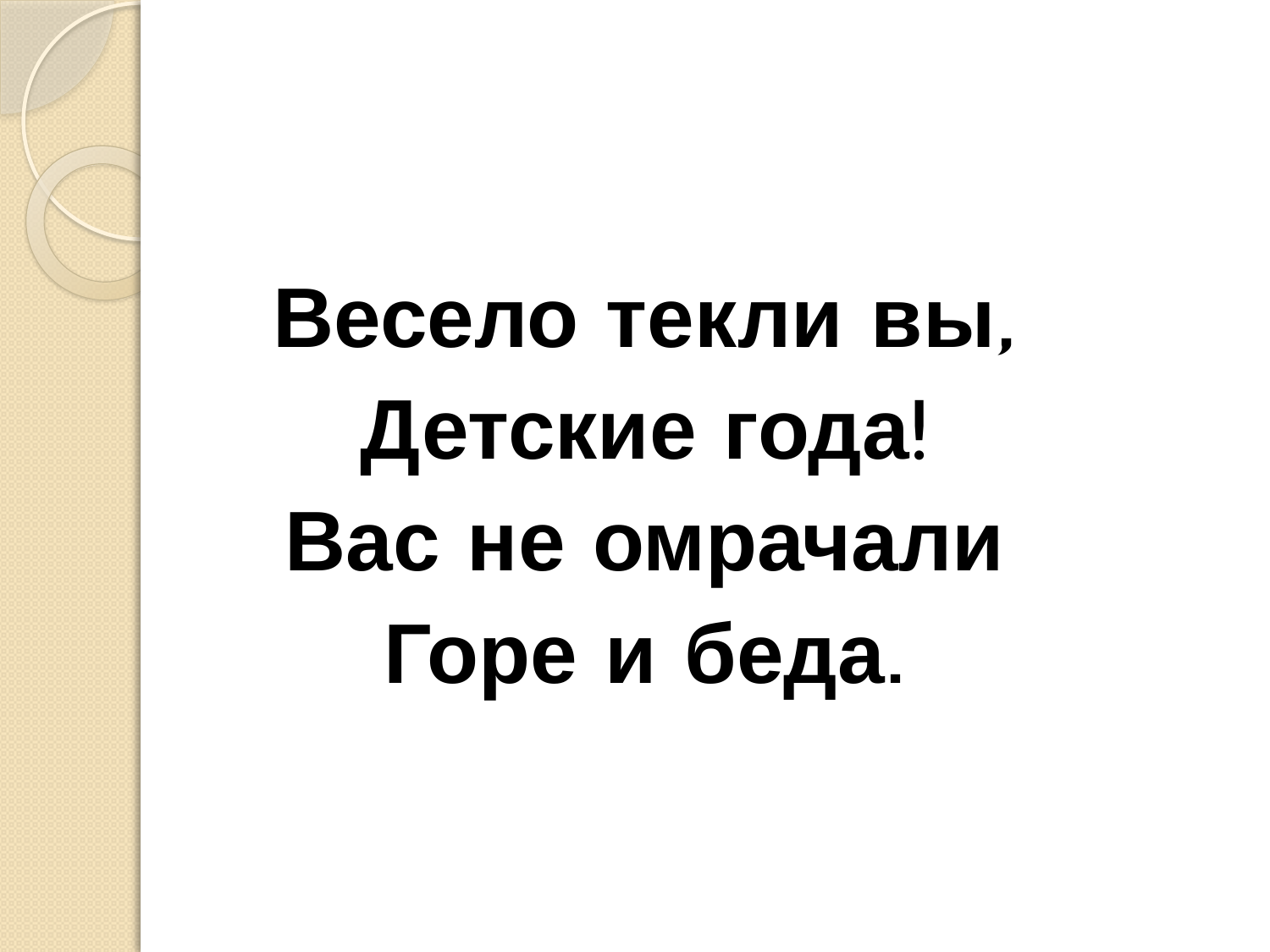

Весело текли вы,
Детские года!
Вас не омрачали
Горе и беда.